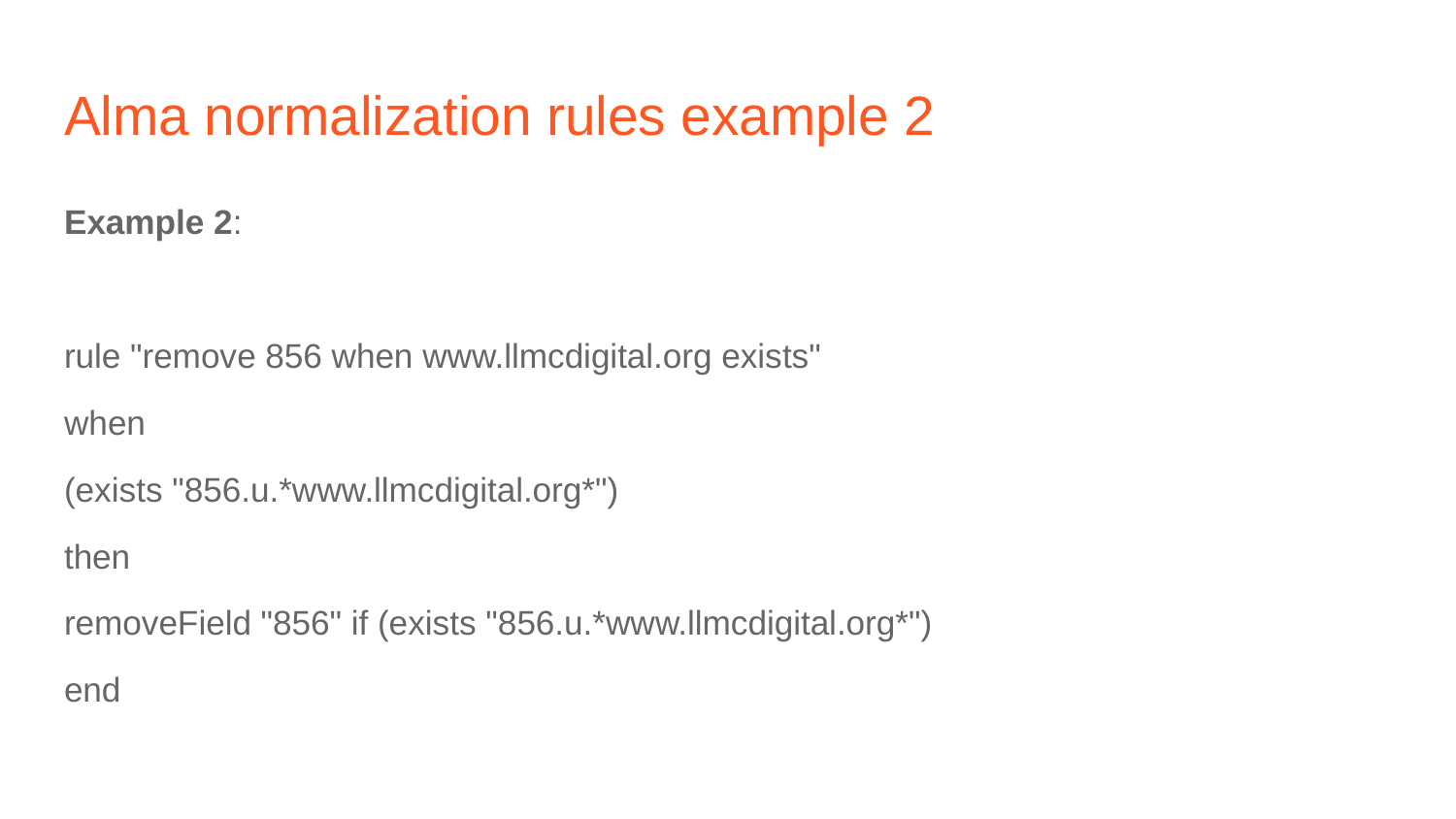

# Alma normalization rules example 2
Example 2:

rule "remove 856 when www.llmcdigital.org exists"
when
(exists "856.u.*www.llmcdigital.org*")
then
removeField "856" if (exists "856.u.*www.llmcdigital.org*")
end